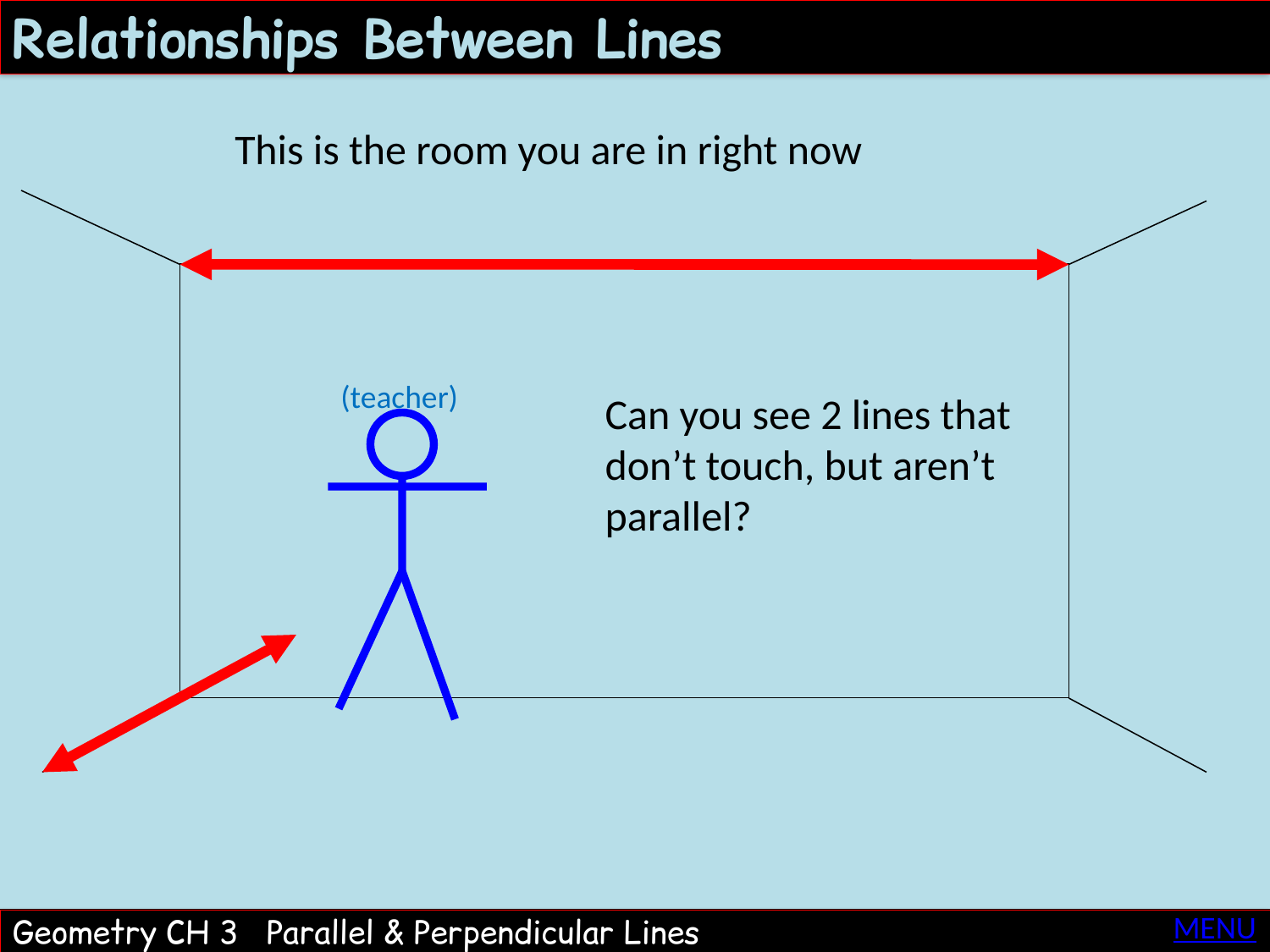

Relationships Between Lines
This is the room you are in right now

(teacher)
Can you see 2 lines that don’t touch, but aren’t parallel?

MENU
Geometry CH 3	Parallel & Perpendicular Lines